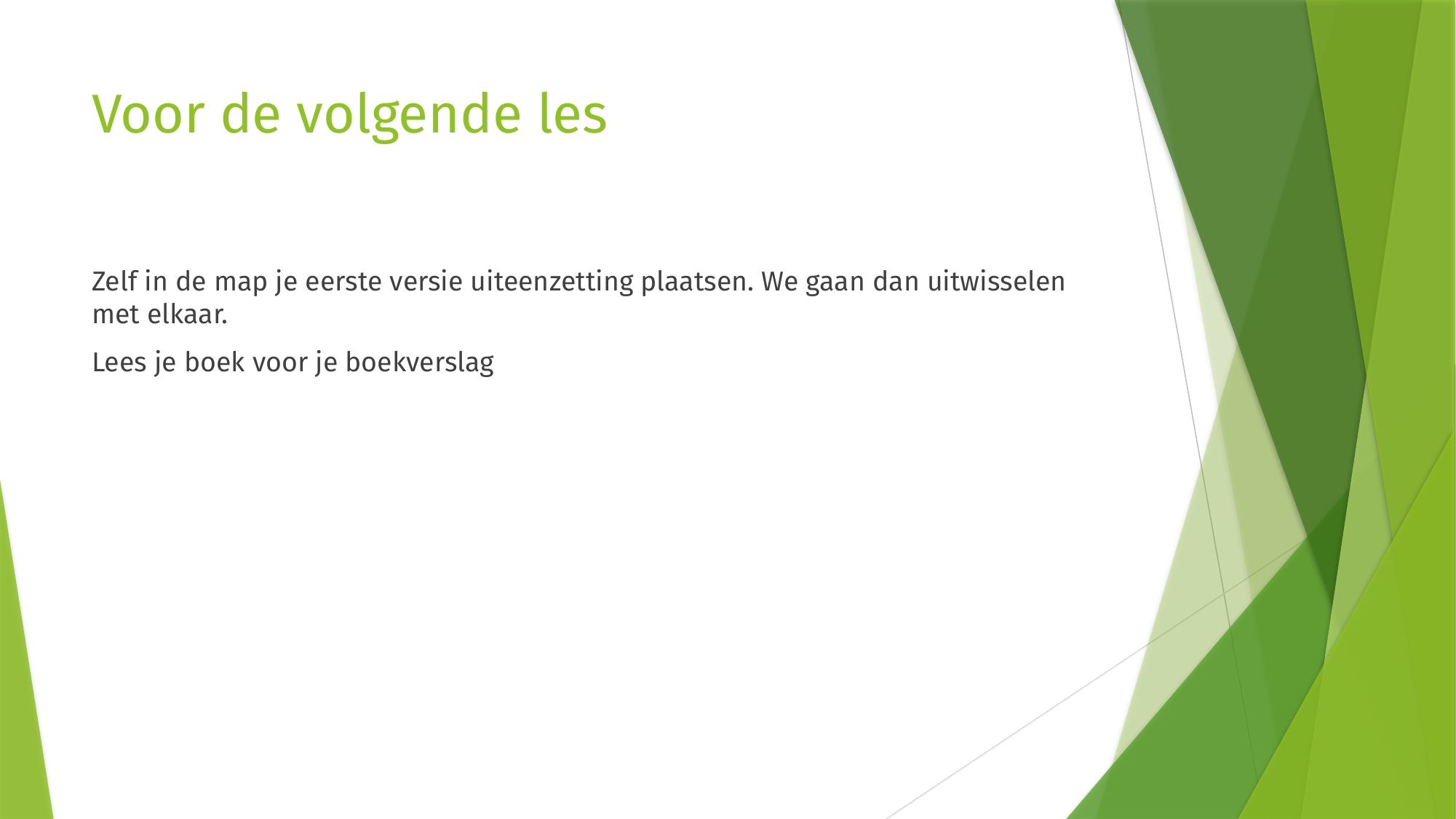

# Voor de volgende les
Zelf in de map je eerste versie uiteenzetting plaatsen. We gaan dan uitwisselen met elkaar.
Lees je boek voor je boekverslag